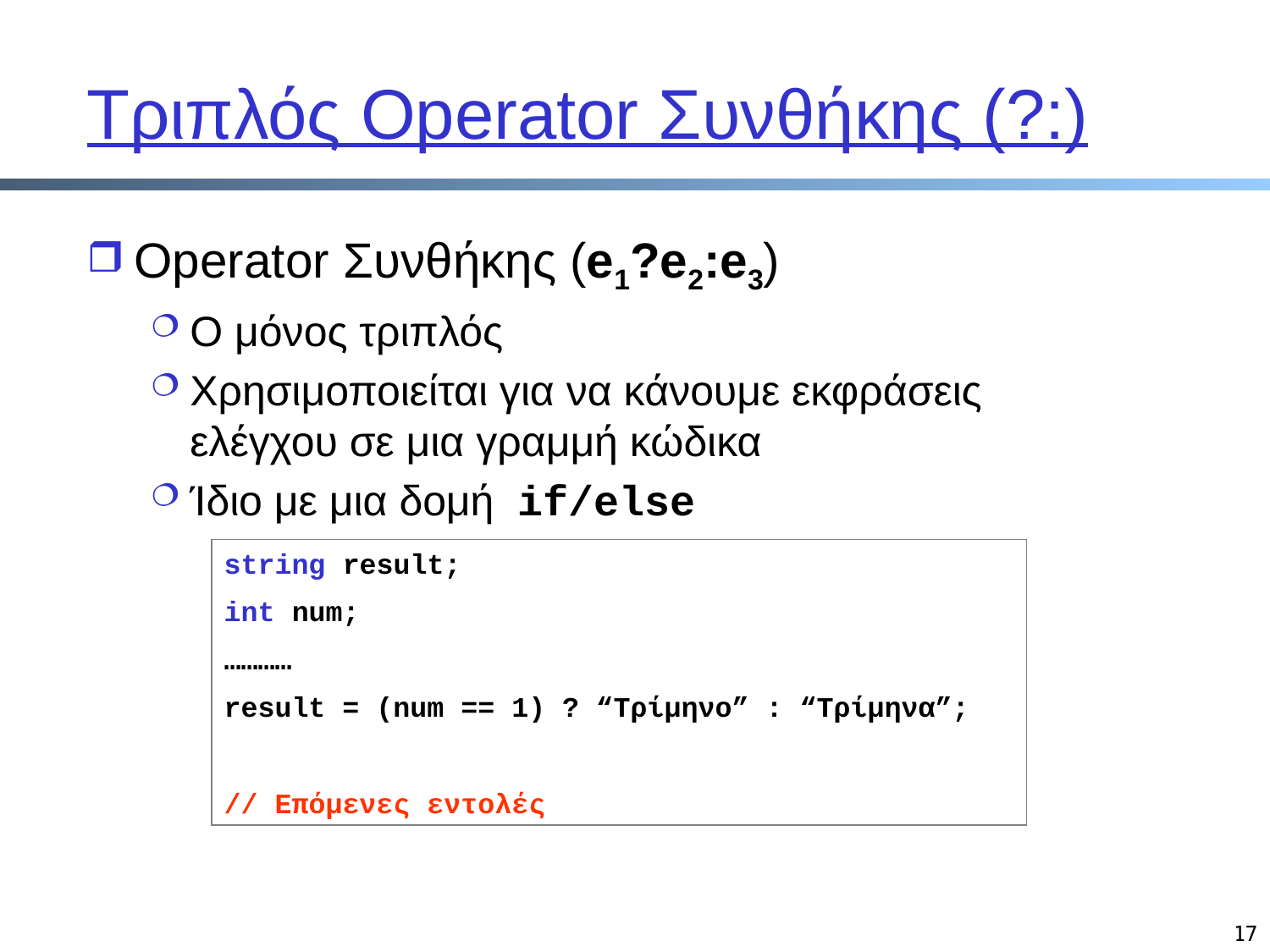

# Τριπλός Operator Συνθήκης (?:)
Operator Συνθήκης (e1?e2:e3)
Ο μόνος τριπλός
Χρησιμοποιείται για να κάνουμε εκφράσεις ελέγχου σε μια γραμμή κώδικα
Ίδιο με μια δομή  if/else

string result;
int num;
…………
result = (num == 1) ? “Τρίμηνο” : “Τρίμηνα”;

// Επόμενες εντολές
17